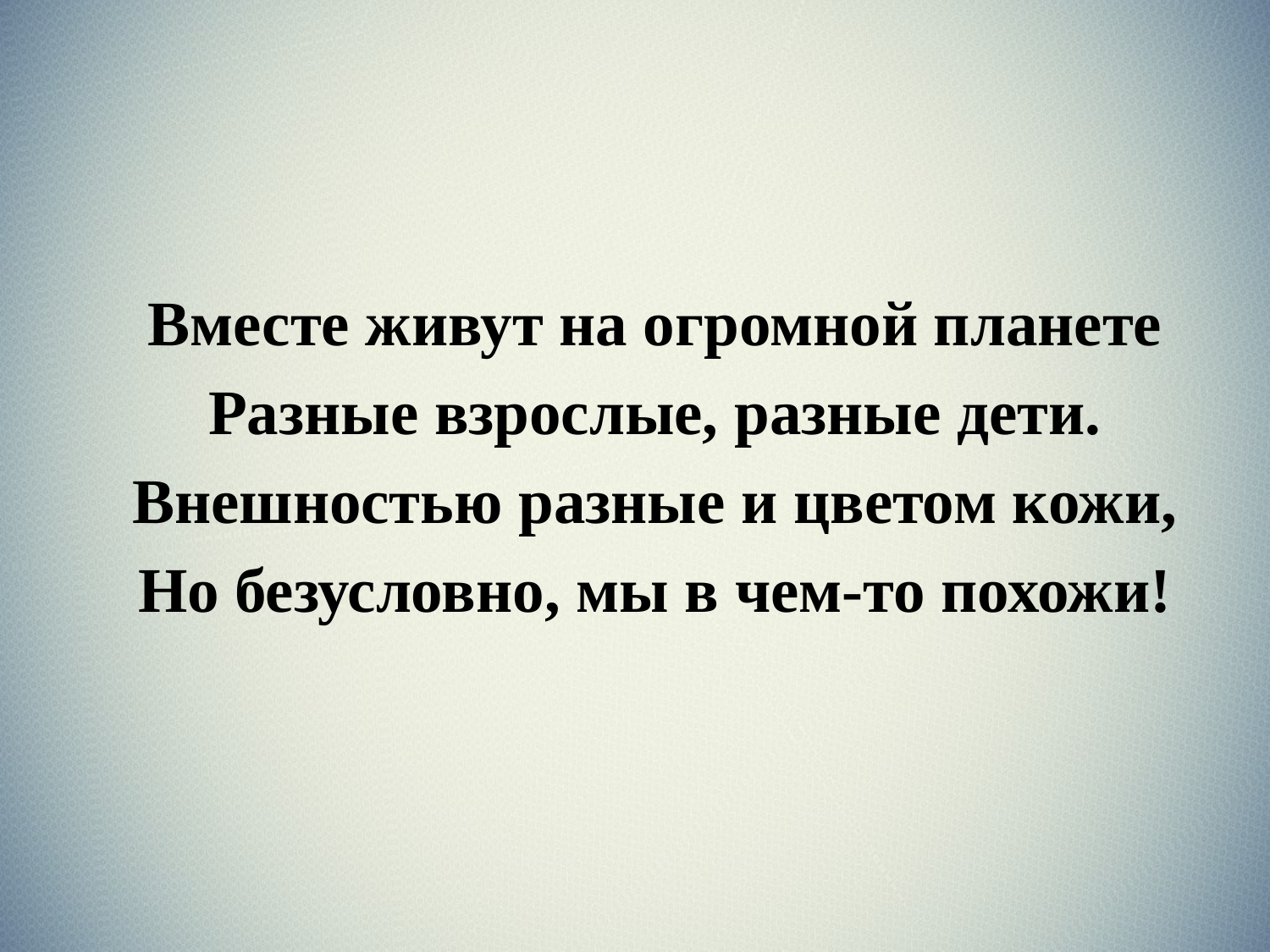

Вместе живут на огромной планете
Разные взрослые, разные дети.
Внешностью разные и цветом кожи,
Но безусловно, мы в чем-то похожи!